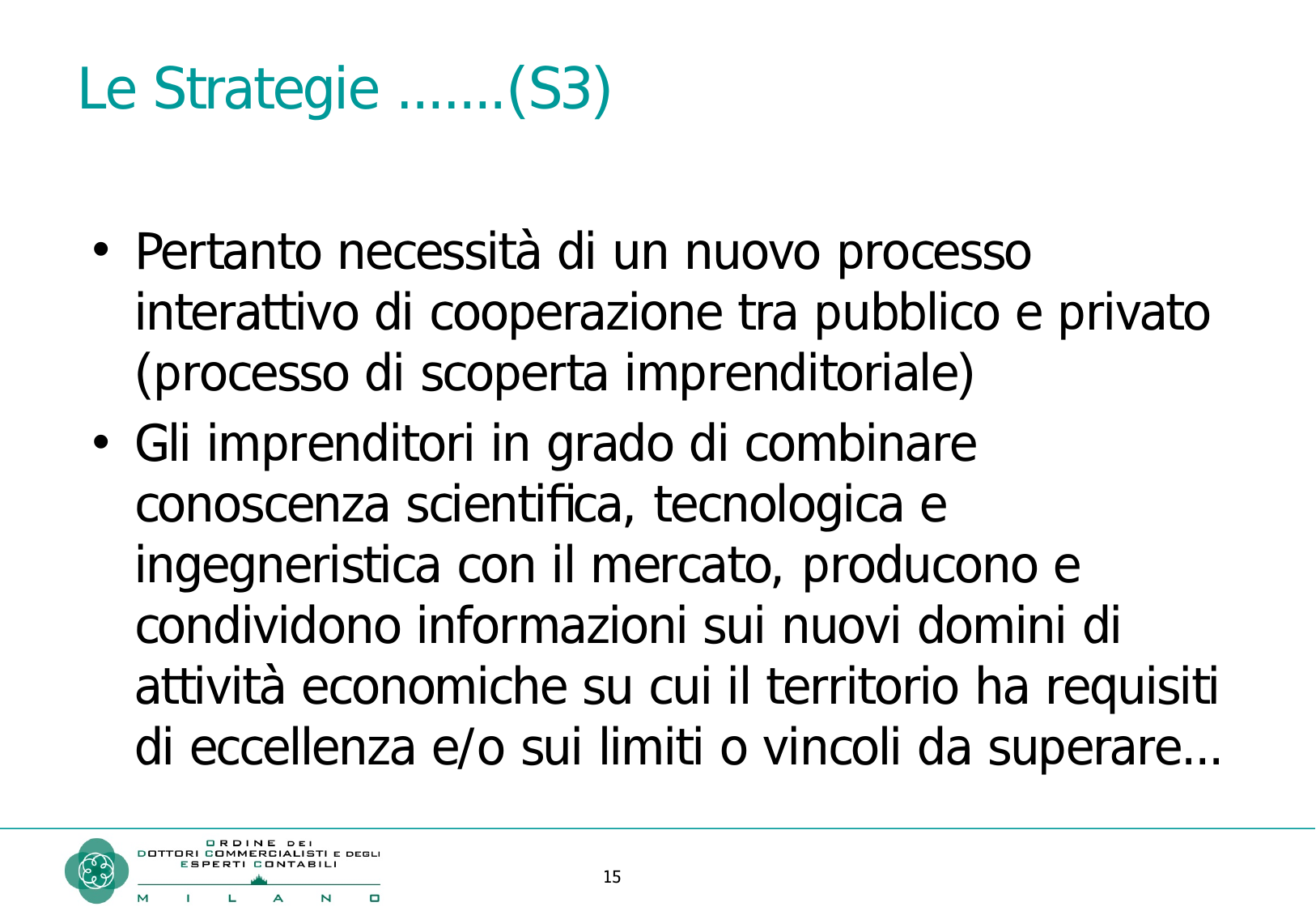

# Le Strategie …….(S3)
Pertanto necessità di un nuovo processo interattivo di cooperazione tra pubblico e privato (processo di scoperta imprenditoriale)
Gli imprenditori in grado di combinare conoscenza scientifica, tecnologica e ingegneristica con il mercato, producono e condividono informazioni sui nuovi domini di attività economiche su cui il territorio ha requisiti di eccellenza e/o sui limiti o vincoli da superare…